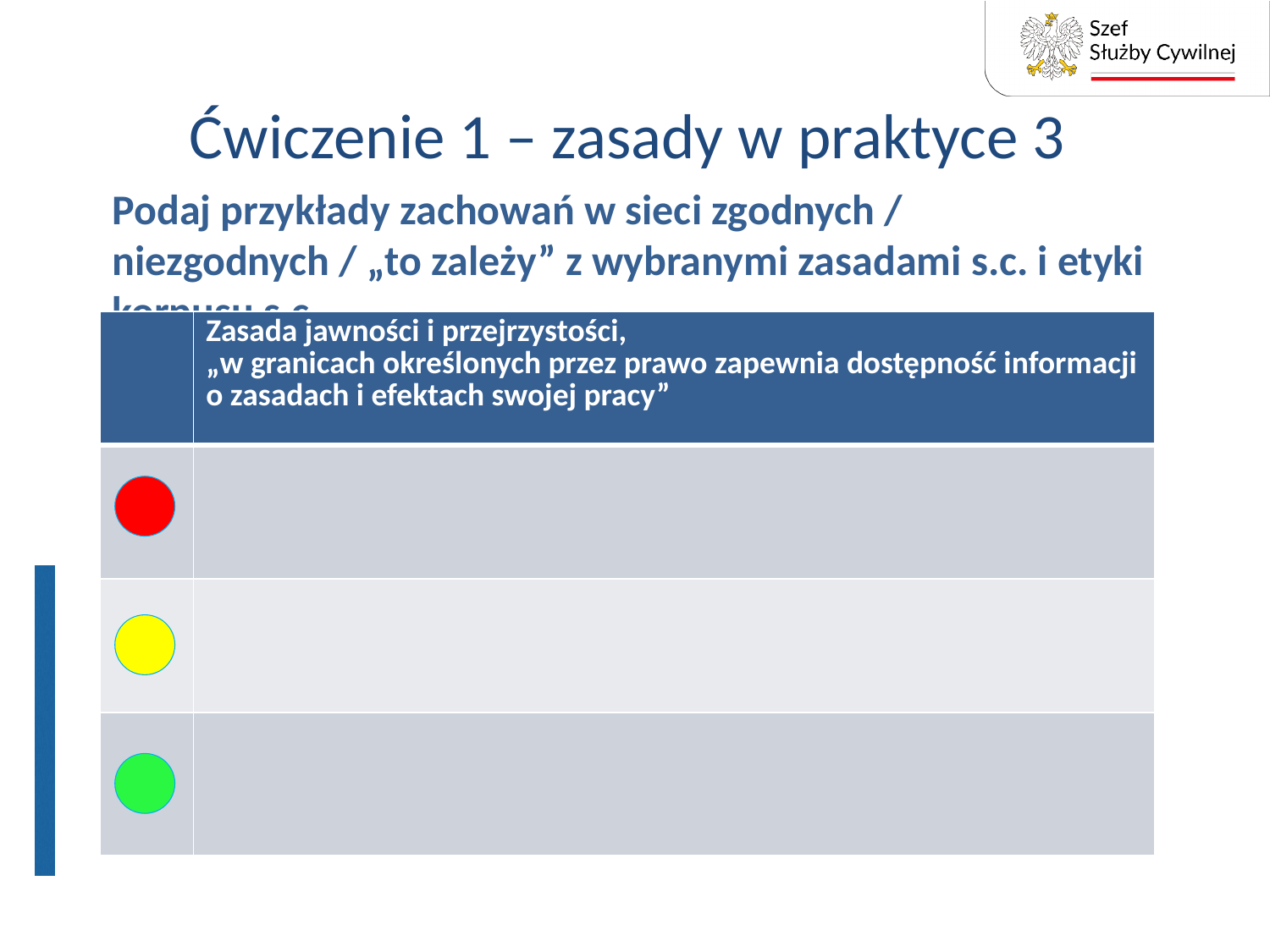

# Ćwiczenie 1 – zasady w praktyce 3
Podaj przykłady zachowań w sieci zgodnych / niezgodnych / „to zależy” z wybranymi zasadami s.c. i etyki korpusu s.c.
|  | Zasada jawności i przejrzystości, „w granicach określonych przez prawo zapewnia dostępność informacji o zasadach i efektach swojej pracy” |
| --- | --- |
|  |  |
|  |  |
|  |  |